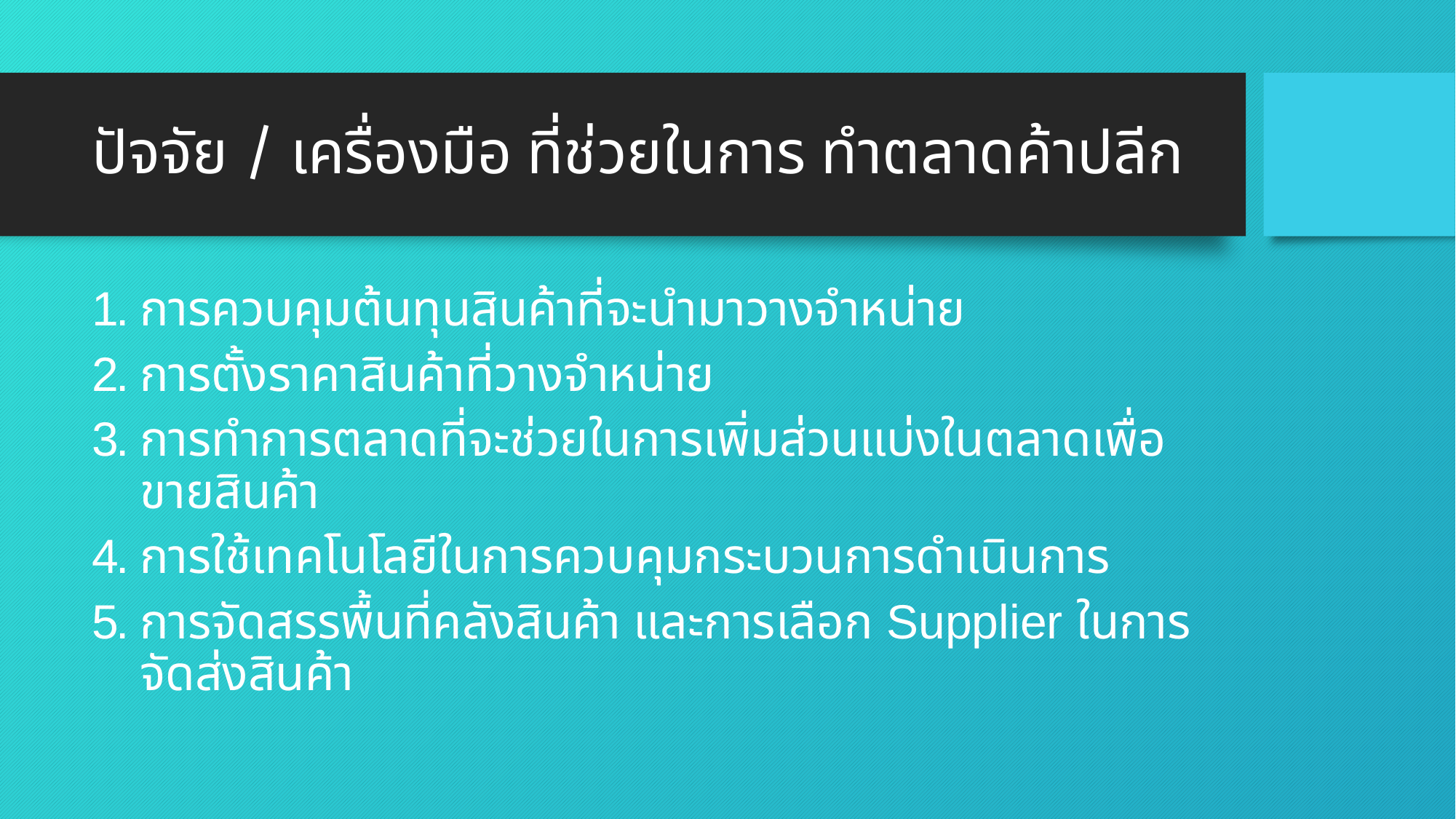

# ปัจจัย / เครื่องมือ ที่ช่วยในการ ทำตลาดค้าปลีก
การควบคุมต้นทุนสินค้าที่จะนำมาวางจำหน่าย
การตั้งราคาสินค้าที่วางจำหน่าย
การทำการตลาดที่จะช่วยในการเพิ่มส่วนแบ่งในตลาดเพื่อขายสินค้า
การใช้เทคโนโลยีในการควบคุมกระบวนการดำเนินการ
การจัดสรรพื้นที่คลังสินค้า และการเลือก Supplier ในการจัดส่งสินค้า